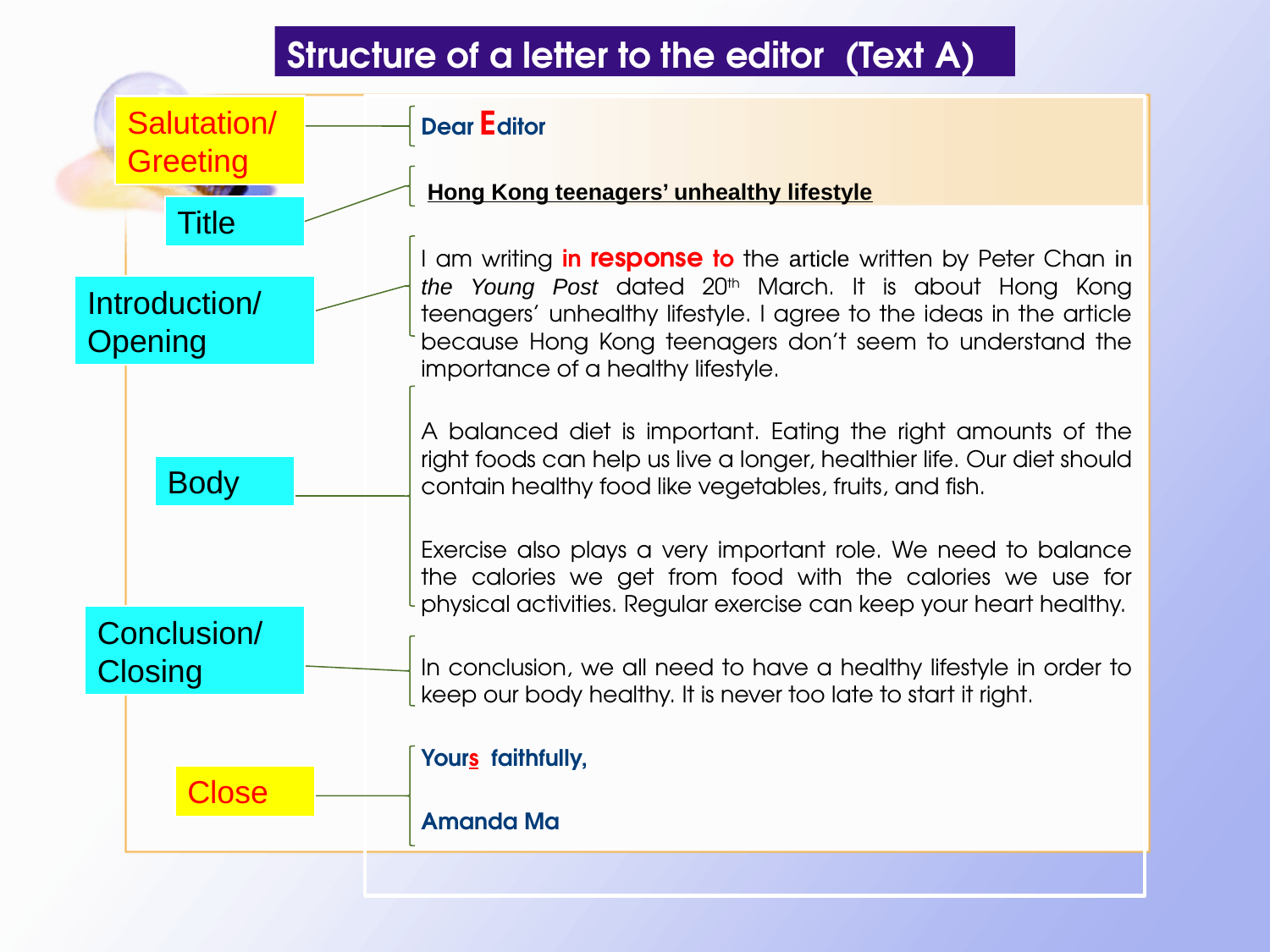

Structure of a letter to the editor  (Text A)

Salutation/ Greeting
	Dear Editor

	 Hong Kong teenagers’ unhealthy lifestyle

	I am writing in response to the article written by Peter Chan in the Young Post dated 20th March. It is about Hong Kong teenagers’ unhealthy lifestyle. I agree to the ideas in the article because Hong Kong teenagers don’t seem to understand the importance of a healthy lifestyle.

	A balanced diet is important. Eating the right amounts of the right foods can help us live a longer, healthier life. Our diet should contain healthy food like vegetables, fruits, and fish.

	Exercise also plays a very important role. We need to balance the calories we get from food with the calories we use for physical activities. Regular exercise can keep your heart healthy.

	In conclusion, we all need to have a healthy lifestyle in order to keep our body healthy. It is never too late to start it right.

	Yours  faithfully,

	Amanda Ma

Title

Introduction/ Opening

Body
Conclusion/ Closing

Close